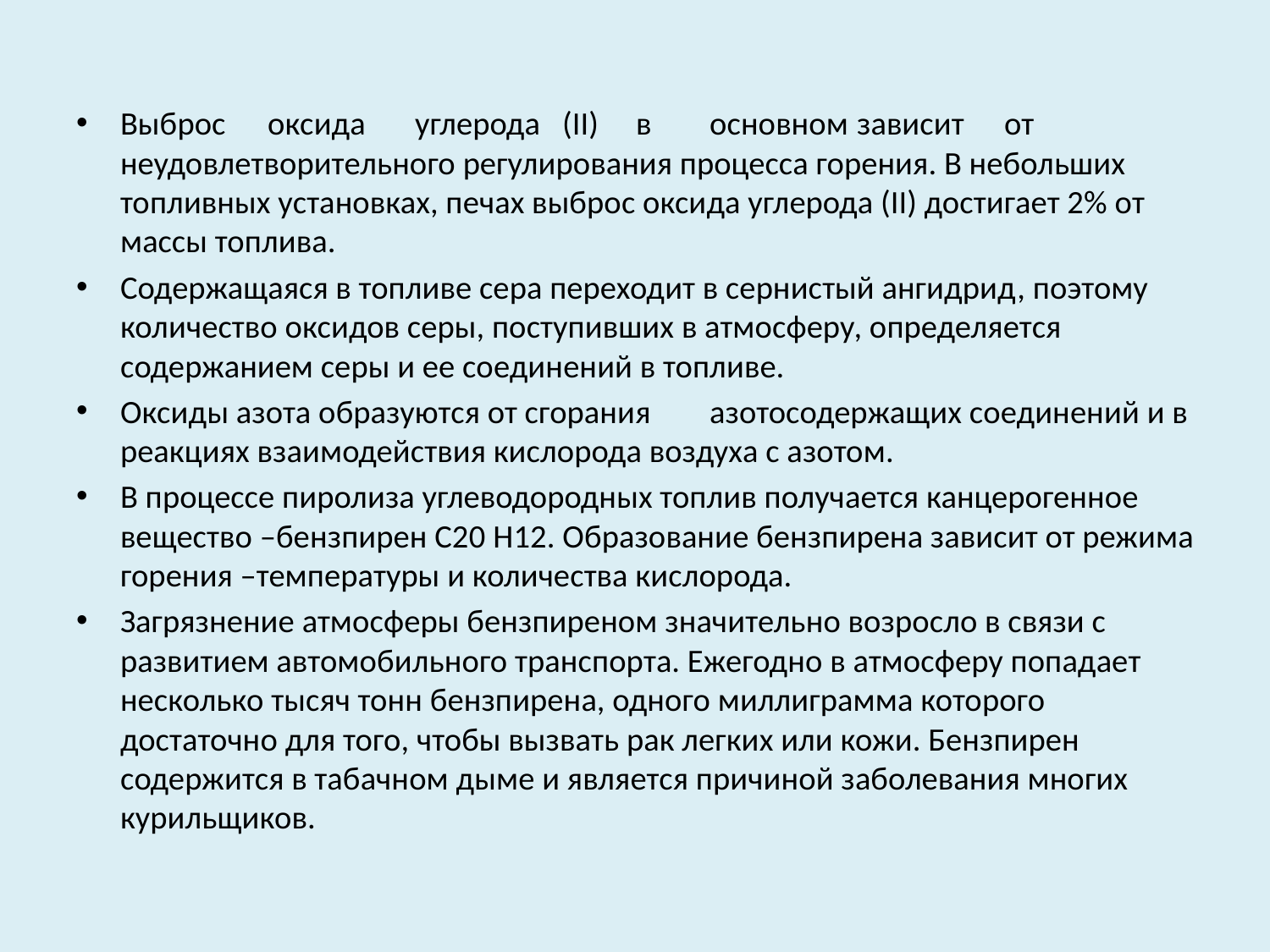

Выброс	оксида	углерода	(II)	в	основном	зависит	от неудовлетворительного регулирования процесса горения. В небольших топливных установках, печах выброс оксида углерода (II) достигает 2% от массы топлива.
Содержащаяся в топливе сера переходит в сернистый ангидрид, поэтому количество оксидов серы, поступивших в атмосферу, определяется содержанием серы и ее соединений в топливе.
Оксиды азота образуются от сгорания	азотосодержащих соединений и в реакциях взаимодействия кислорода воздуха с азотом.
В процессе пиролиза углеводородных топлив получается канцерогенное вещество –бензпирен C20 H12. Образование бензпирена зависит от режима горения –температуры и количества кислорода.
Загрязнение атмосферы бензпиреном значительно возросло в связи с развитием автомобильного транспорта. Ежегодно в атмосферу попадает несколько тысяч тонн бензпирена, одного миллиграмма которого достаточно для того, чтобы вызвать рак легких или кожи. Бензпирен содержится в табачном дыме и является причиной заболевания многих курильщиков.